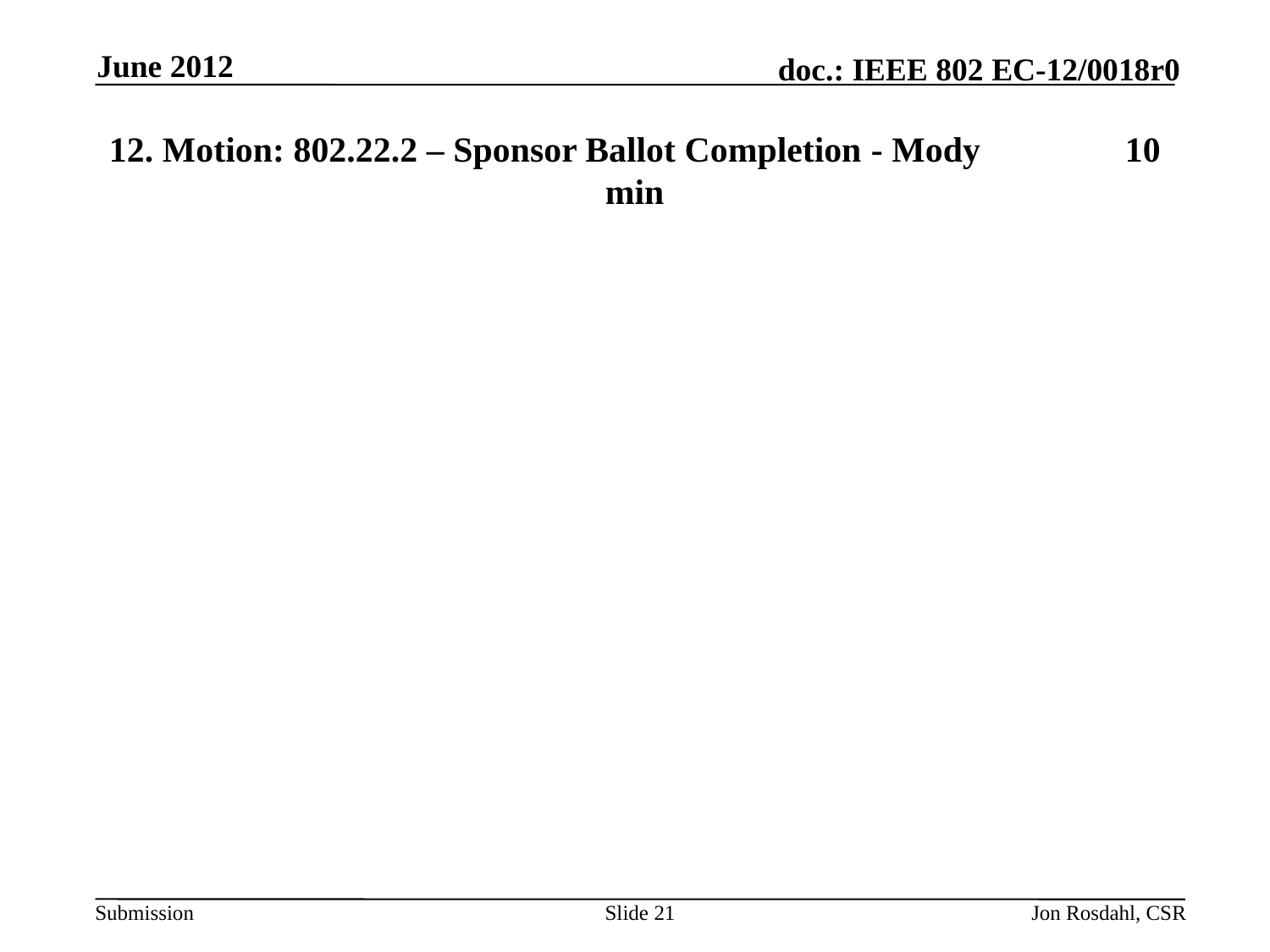

June 2012
# 12. Motion: 802.22.2 – Sponsor Ballot Completion	- Mody		10 min

Slide 21
Jon Rosdahl, CSR